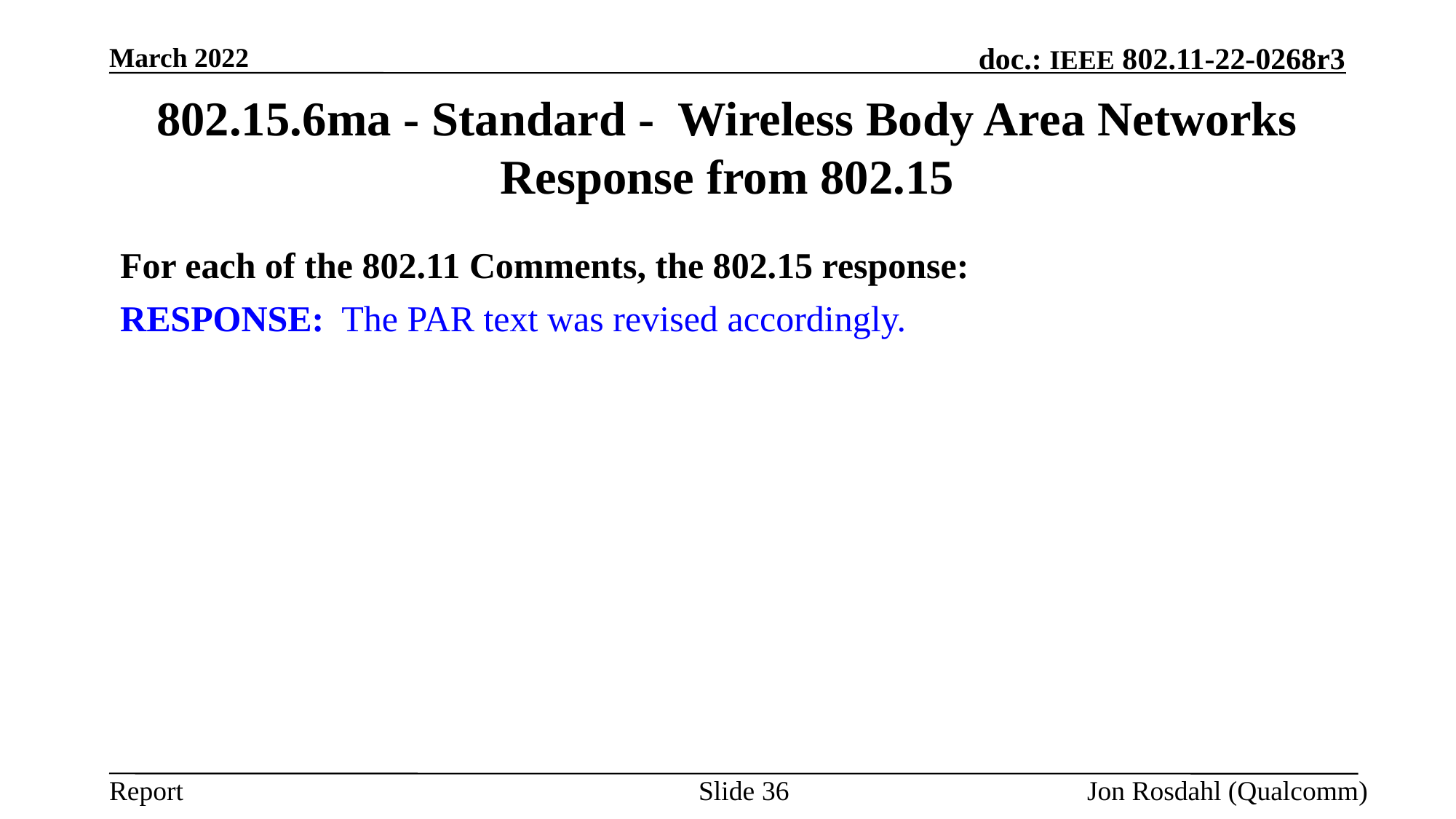

March 2022
# 802.15.6ma - Standard -  Wireless Body Area Networks Response from 802.15
For each of the 802.11 Comments, the 802.15 response:
RESPONSE:  The PAR text was revised accordingly.

Slide 36
Jon Rosdahl (Qualcomm)